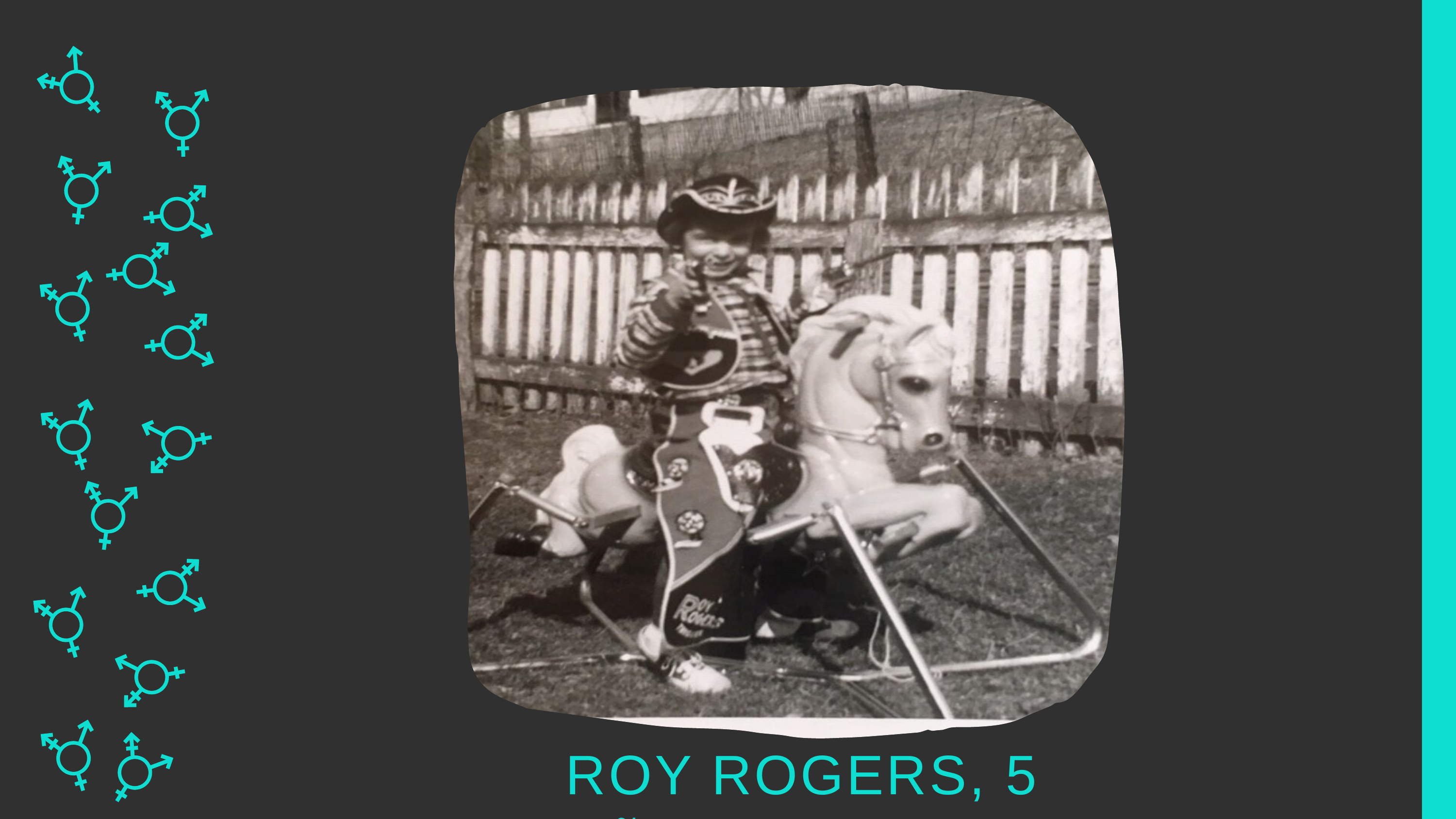

EL PANORAMA GENERAL

ROY ROGERS, 5 AÑOS